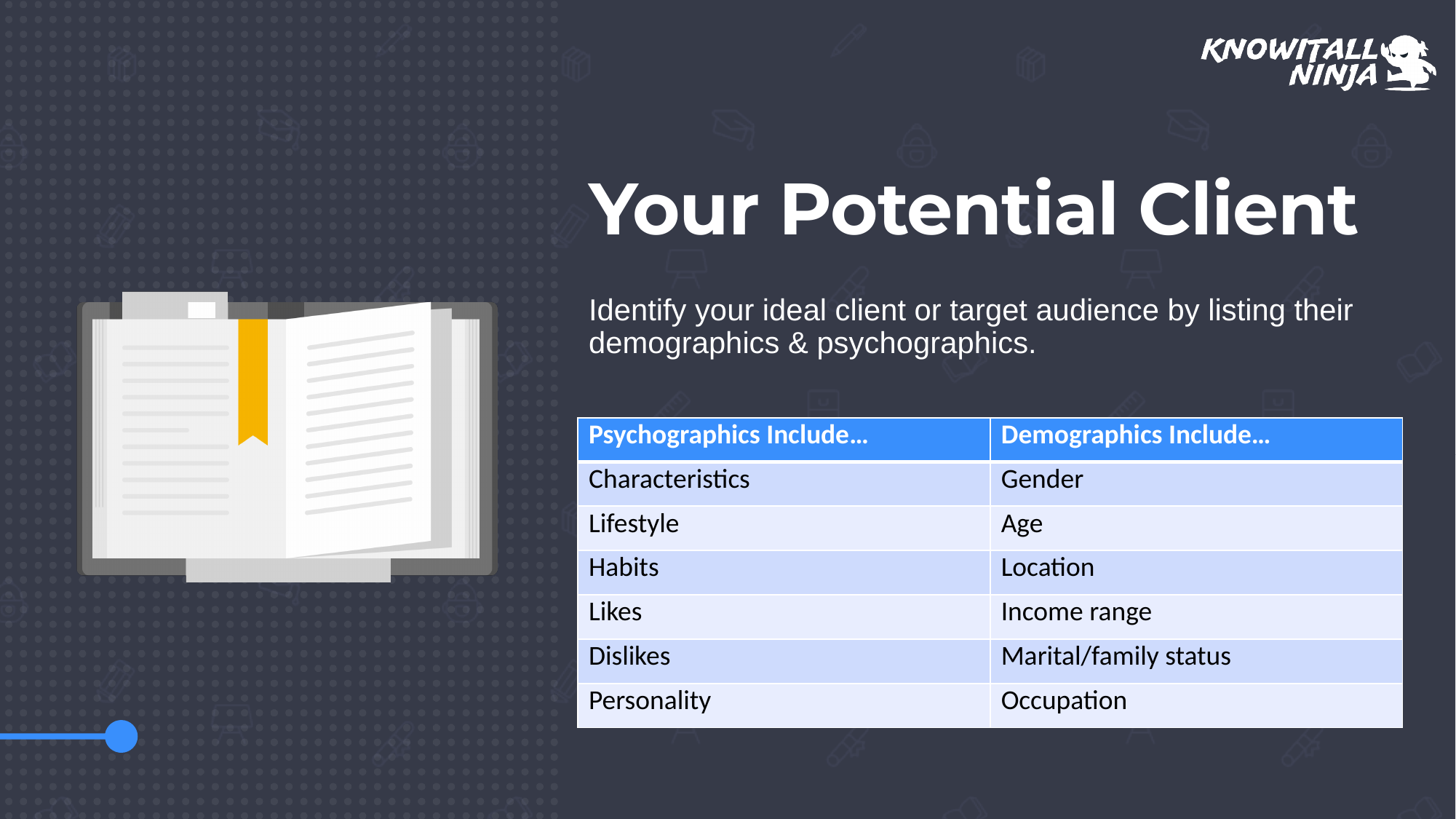

# Your Potential Client
Identify your ideal client or target audience by listing their demographics & psychographics.
| Psychographics Include… | Demographics Include… |
| --- | --- |
| Characteristics | Gender |
| Lifestyle | Age |
| Habits | Location |
| Likes | Income range |
| Dislikes | Marital/family status |
| Personality | Occupation |